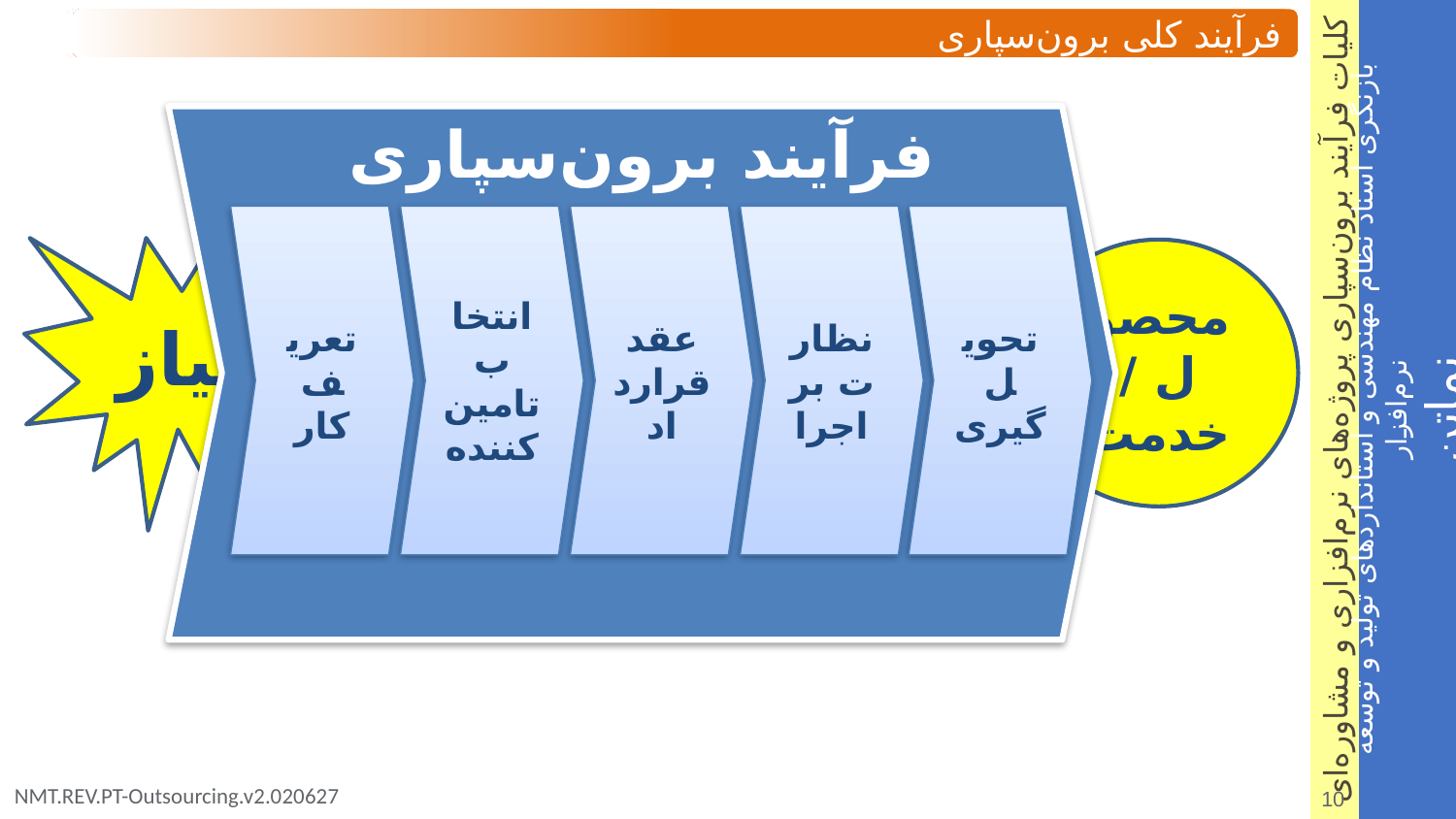

فرآیند کلی برون‌سپاری
فرآیند برون‌سپاری
نیاز
تعریف کار
انتخاب تامین‌کننده
عقد قرارداد
نظارت بر اجرا
تحویل گیری
محصول / خدمت
10